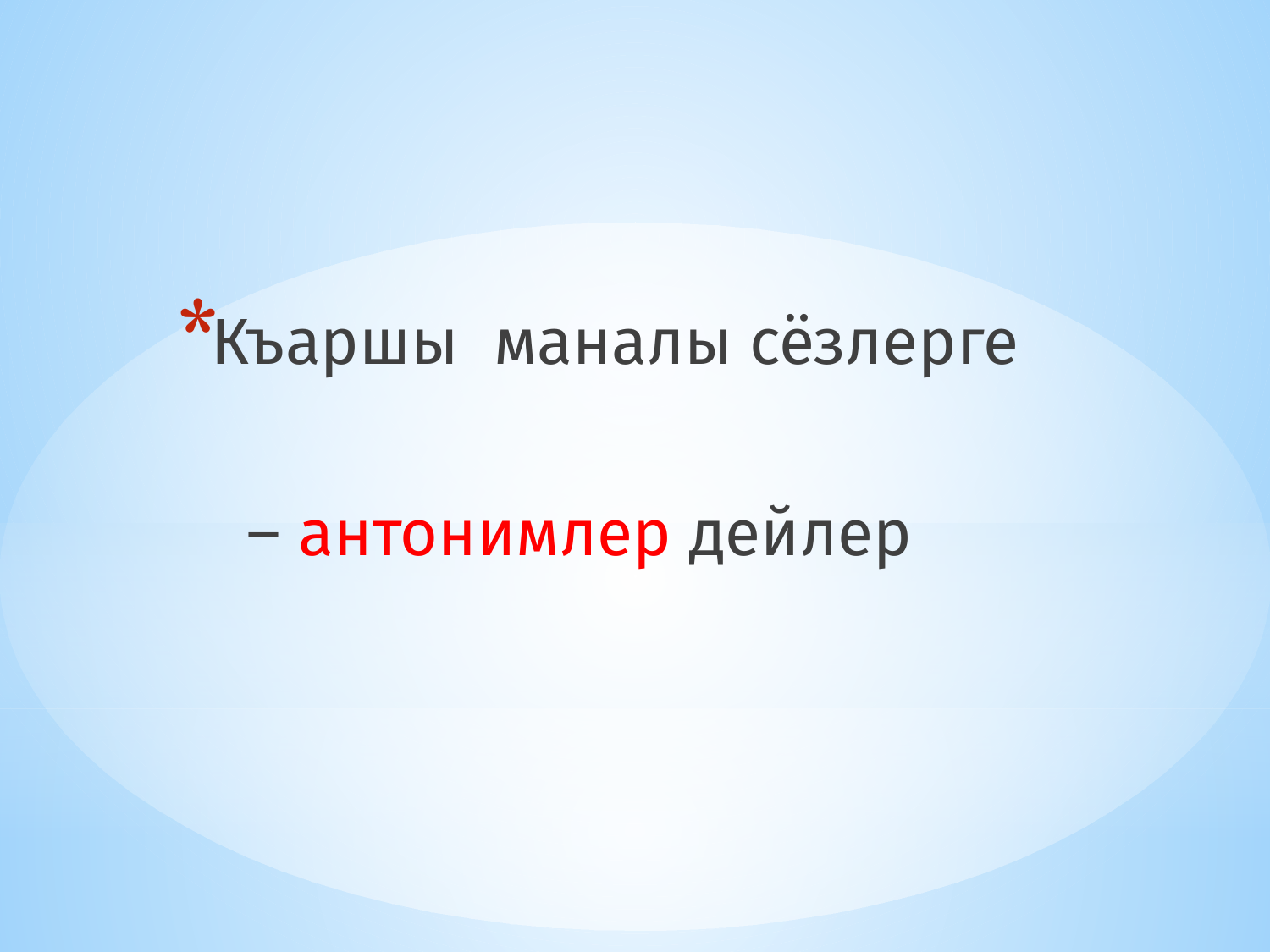

Къаршы  маналы сёзлерге

    – антонимлер дейлер
#